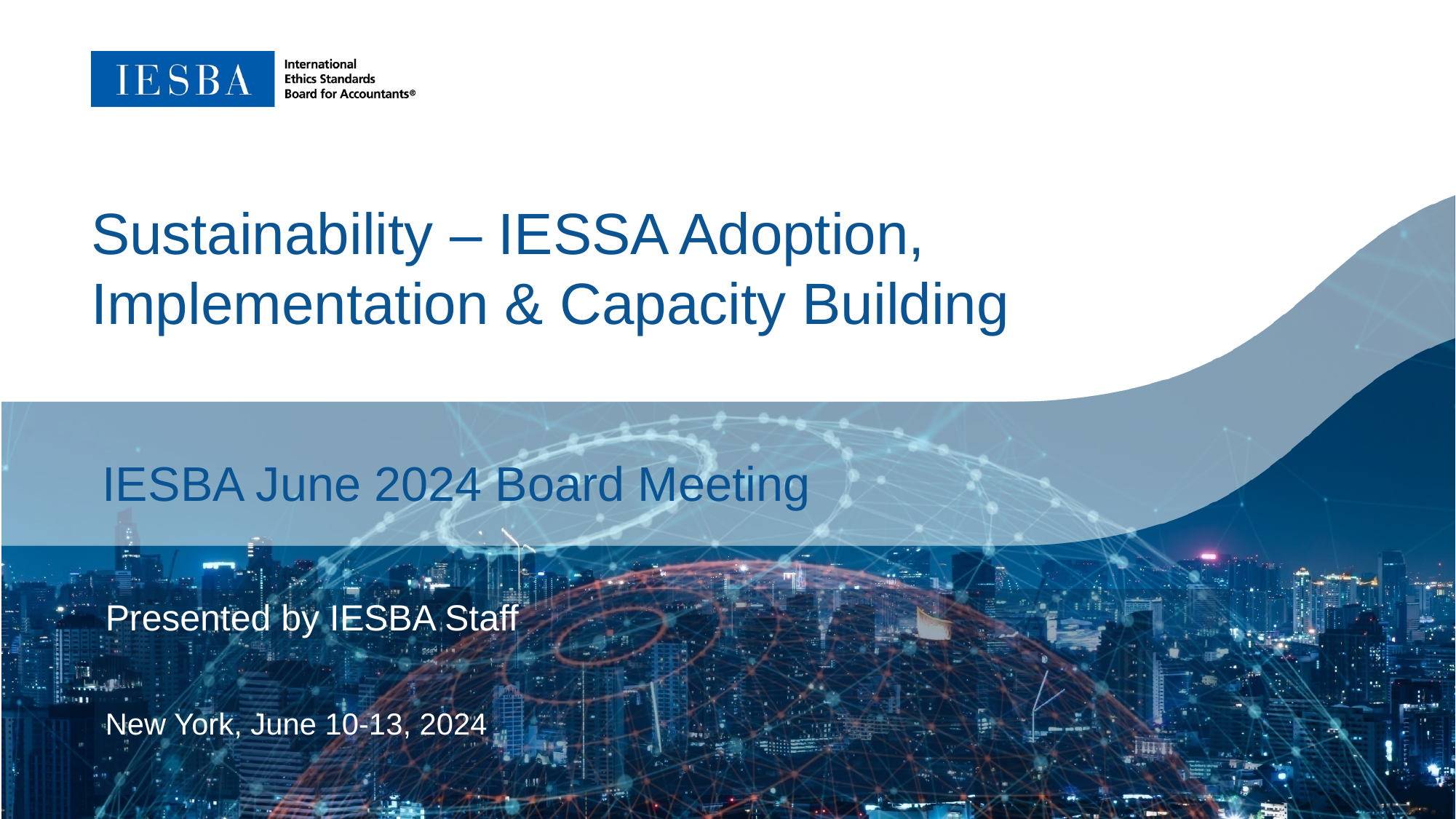

Sustainability – IESSA Adoption, Implementation & Capacity Building

IESBA June 2024 Board Meeting
Presented by IESBA Staff

New York, June 10-13, 2024